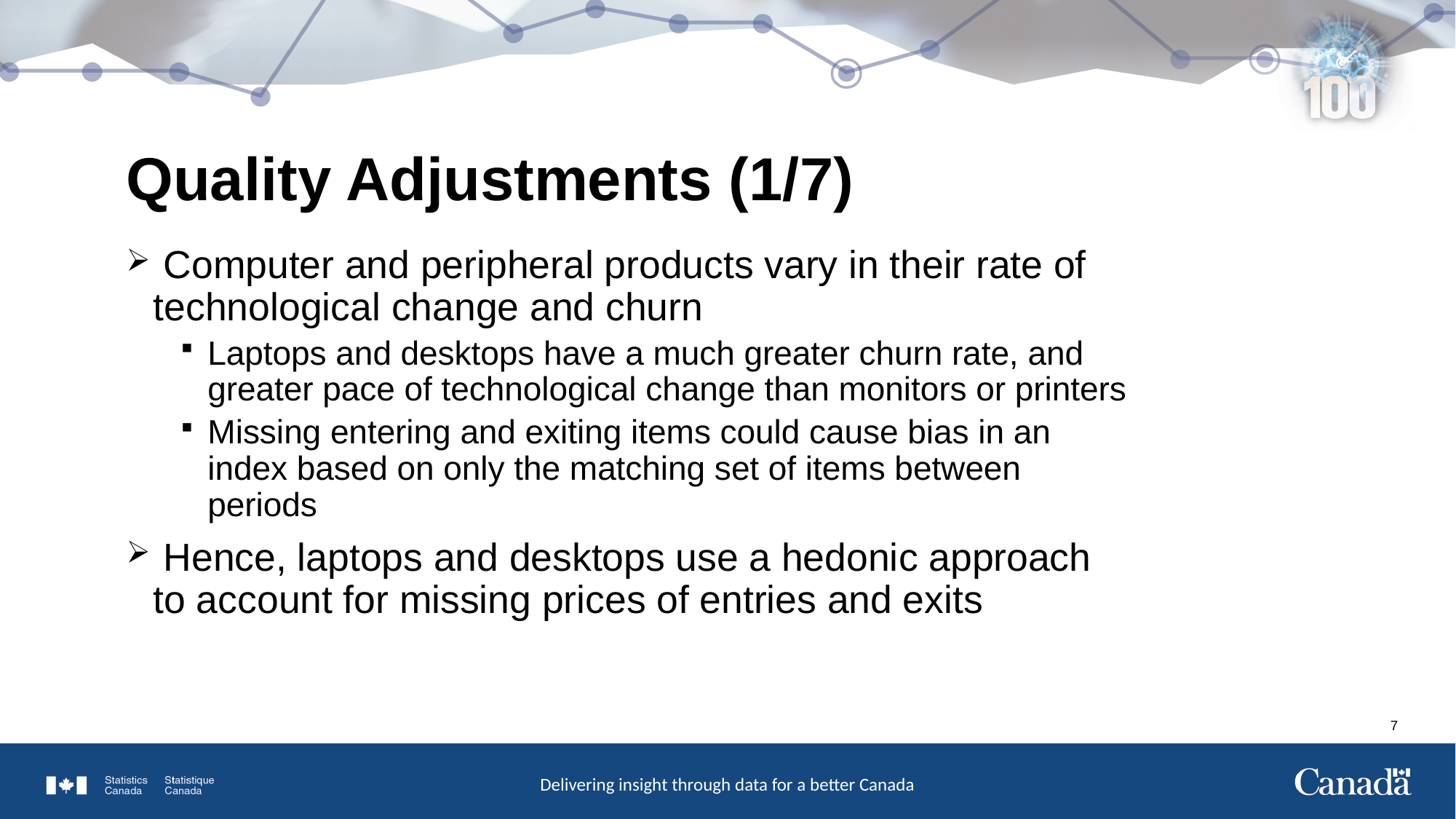

Quality Adjustments (1/7)
 Computer and peripheral products vary in their rate of technological change and churn
Laptops and desktops have a much greater churn rate, and greater pace of technological change than monitors or printers
Missing entering and exiting items could cause bias in an index based on only the matching set of items between periods
 Hence, laptops and desktops use a hedonic approach to account for missing prices of entries and exits
7